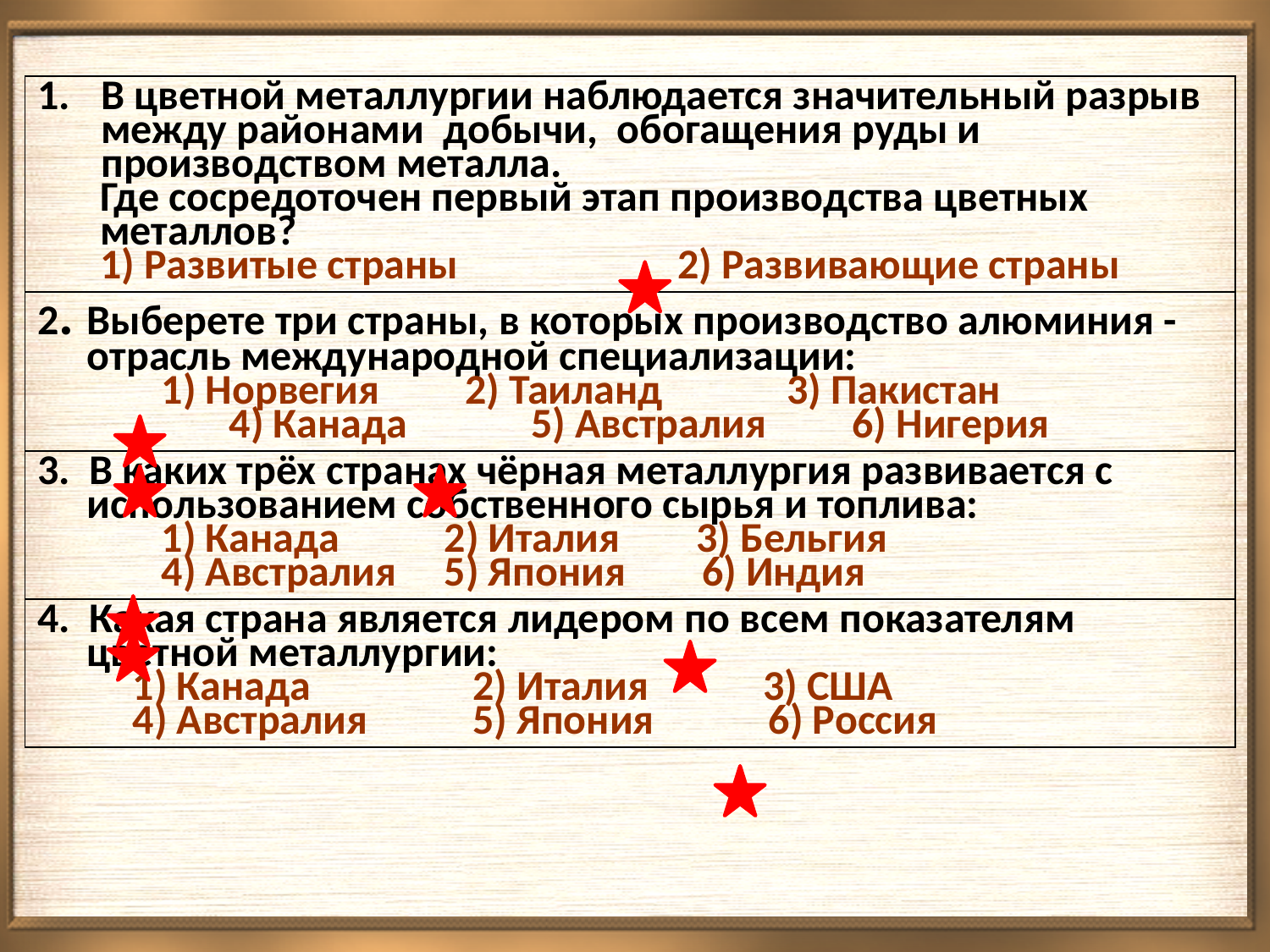

| В цветной металлургии наблюдается значительный разрыв между районами добычи, обогащения руды и производством металла. Где сосредоточен первый этап производства цветных металлов? 1) Развитые страны 2) Развивающие страны |
| --- |
| 2. Выберете три страны, в которых производство алюминия - отрасль международной специализации: 1) Норвегия 2) Таиланд 3) Пакистан 4) Канада 5) Австралия 6) Нигерия |
| 3. В каких трёх странах чёрная металлургия развивается с использованием собственного сырья и топлива: 1) Канада 2) Италия 3) Бельгия 4) Австралия 5) Япония 6) Индия |
| 4. Какая страна является лидером по всем показателям цветной металлургии: 1) Канада 2) Италия 3) США 4) Австралия 5) Япония 6) Россия |